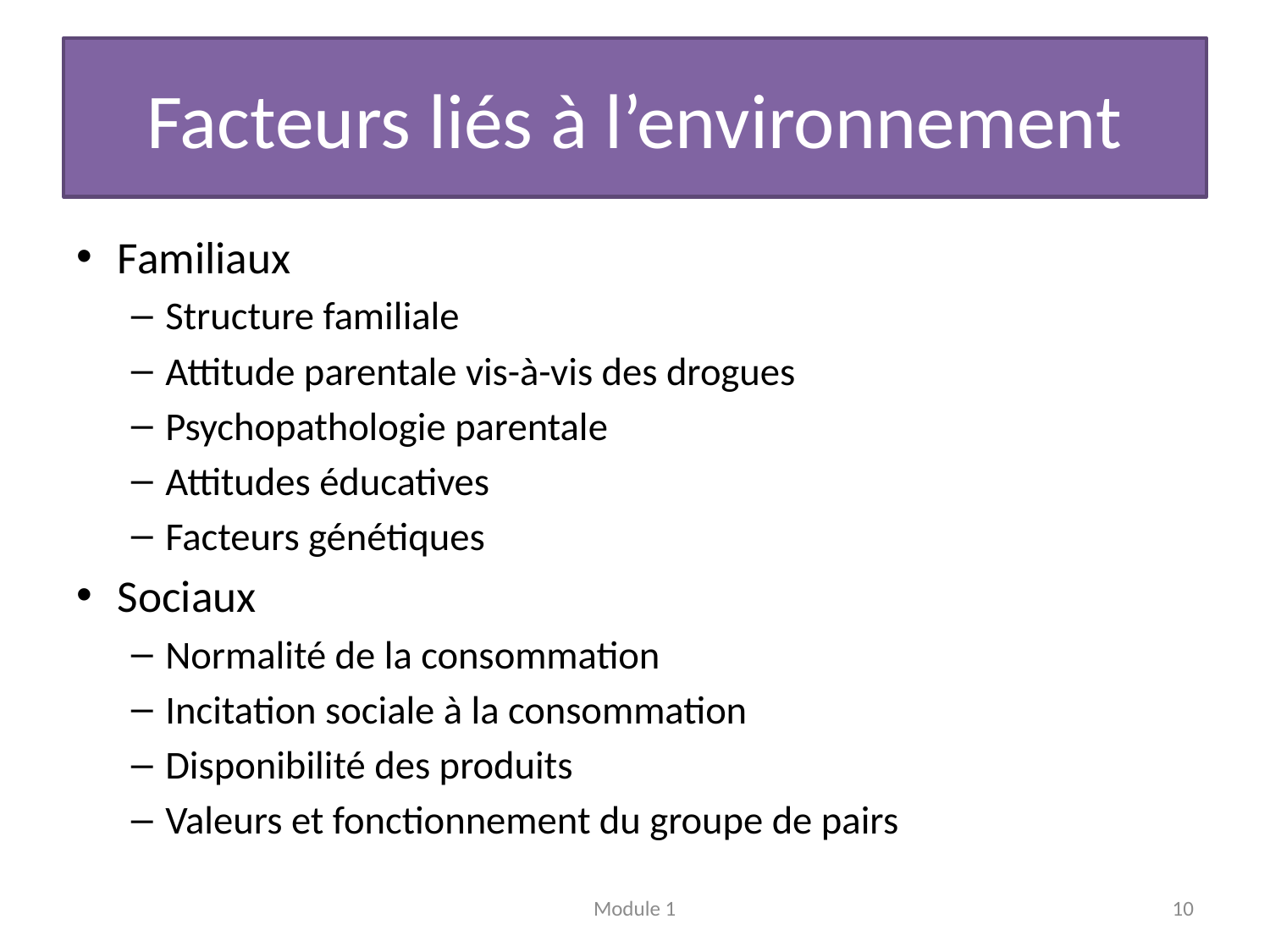

# Facteurs liés à l’environnement
Familiaux
Structure familiale
Attitude parentale vis-à-vis des drogues
Psychopathologie parentale
Attitudes éducatives
Facteurs génétiques
Sociaux
Normalité de la consommation
Incitation sociale à la consommation
Disponibilité des produits
Valeurs et fonctionnement du groupe de pairs
Module 1
10